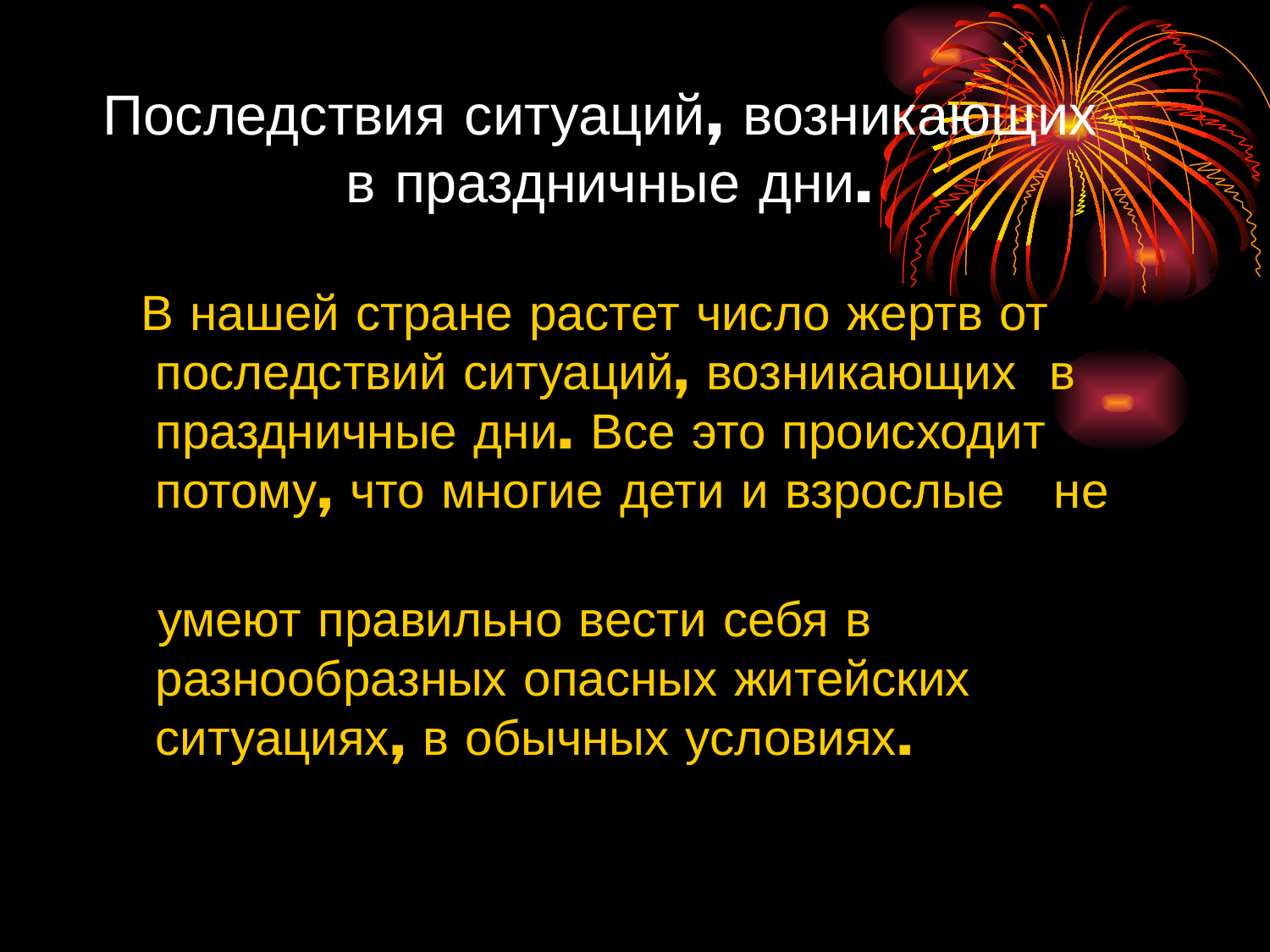

# Последствия ситуаций, возникающих  в праздничные дни.
  В нашей стране растет число жертв от  последствий ситуаций, возникающих  в праздничные дни. Все это происходит потому, что многие дети и взрослые   не
   умеют правильно вести себя в разнообразных опасных житейских ситуациях, в обычных условиях.